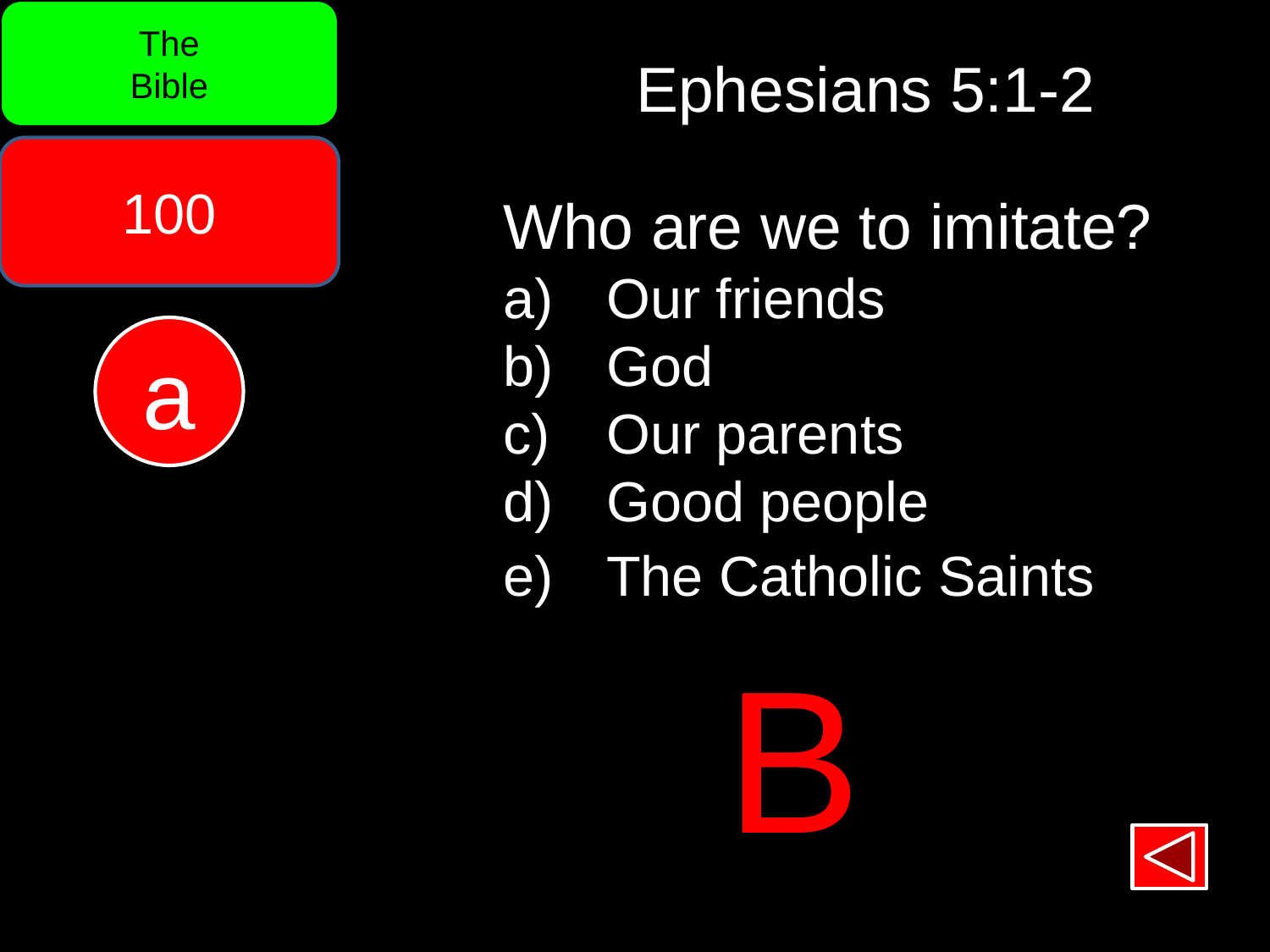

The
Bible
Ephesians 5:1-2
100
Who are we to imitate?
Our friends
God
Our parents
Good people
The Catholic Saints
a
B